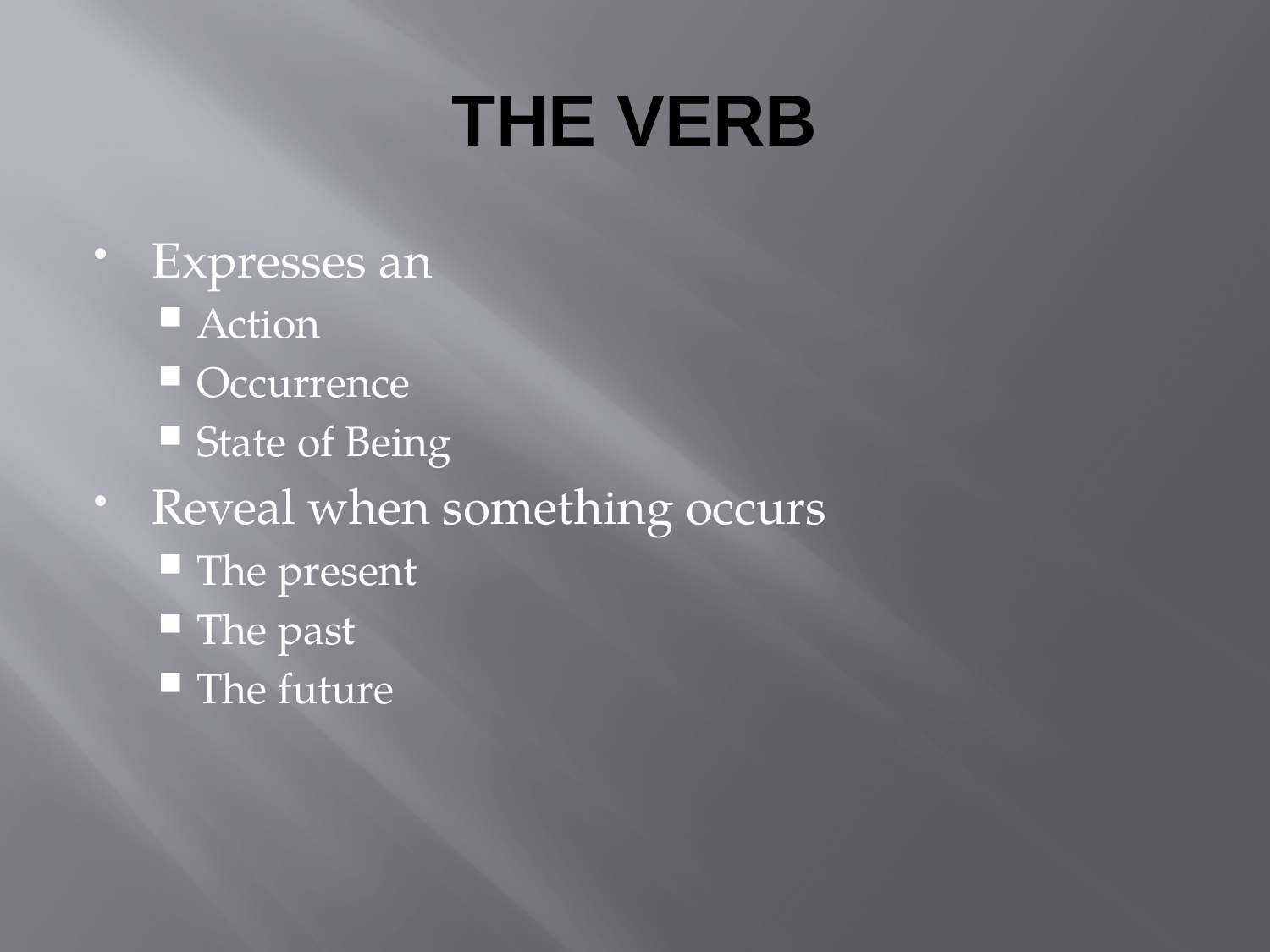

# THE VERB
Expresses an
Action
Occurrence
State of Being
Reveal when something occurs
The present
The past
The future